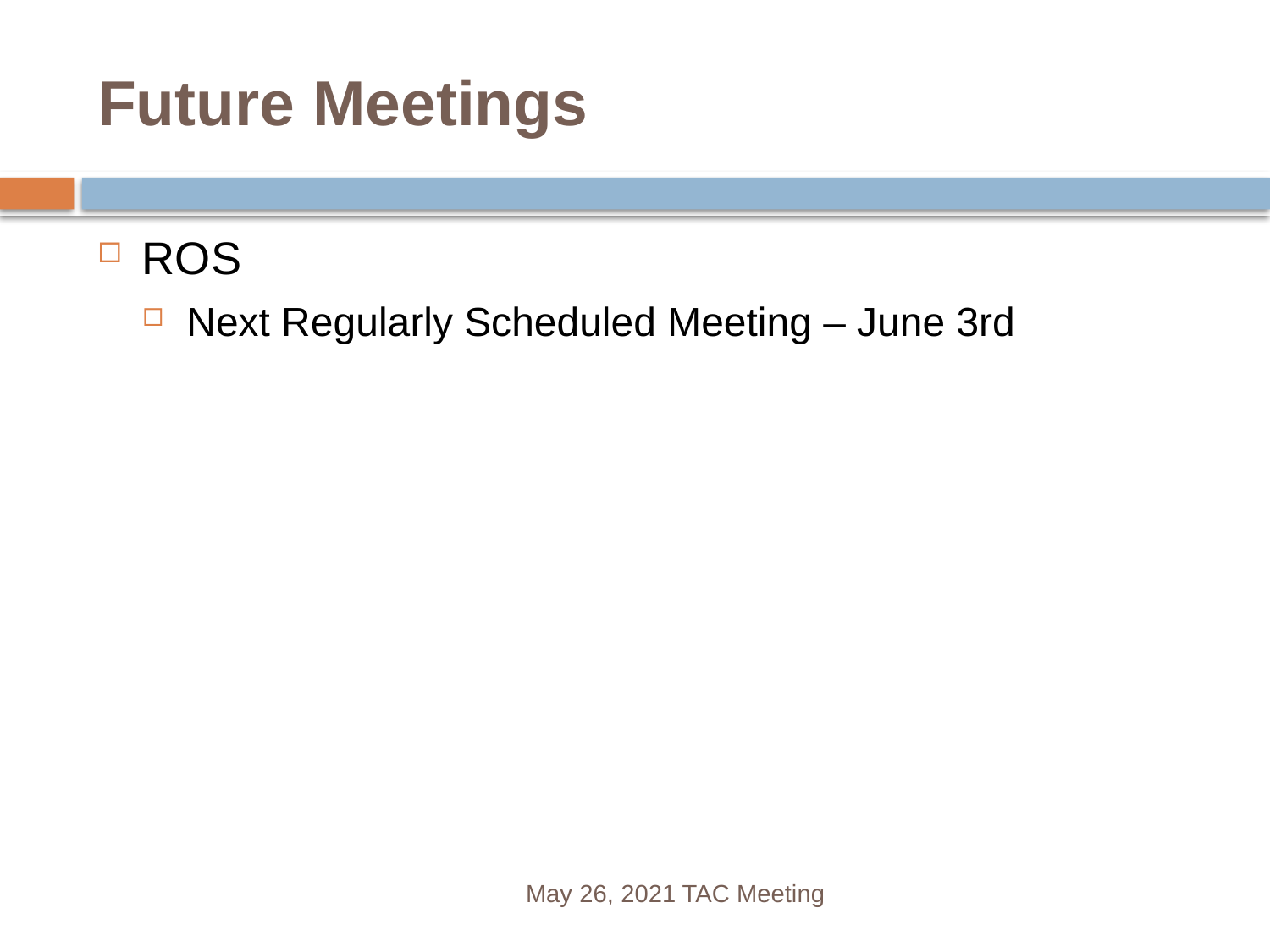

# Future Meetings
ROS
Next Regularly Scheduled Meeting – June 3rd

May 26, 2021 TAC Meeting